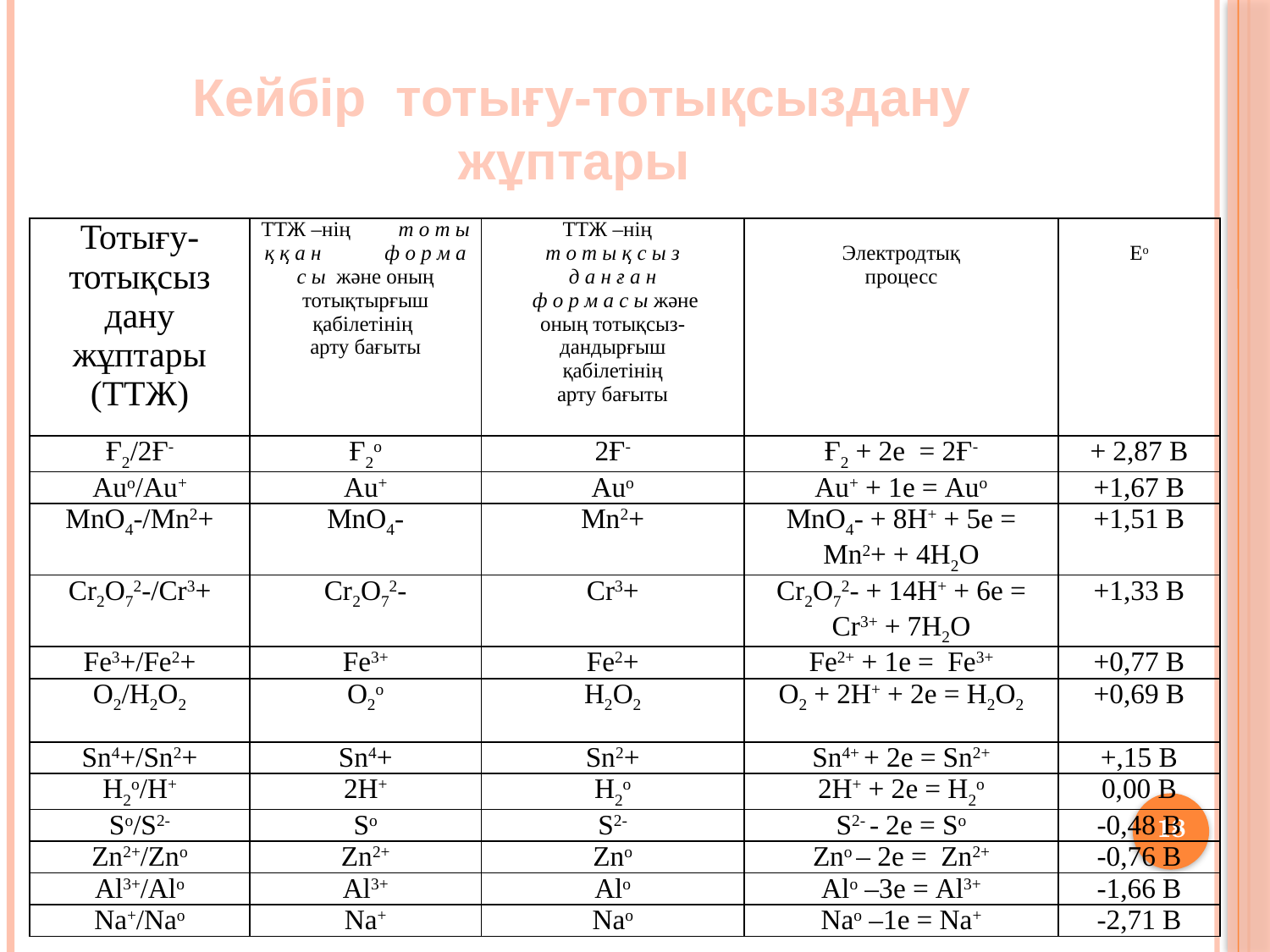

# Кейбір  тотығу-тотықсыздану жұптары
| Тотығу- тотықсыз дану жұптары (ТТЖ) | ТТЖ –нің т о т ы қ қ а н ф о р м а с ы және оның тотықтырғыш қабілетінің арту бағыты | ТТЖ –нің т о т ы қ с ы з д а н ғ а н ф о р м а с ы және оның тотықсыз- дандырғыш қабілетінің арту бағыты | Электродтық процесс | Ео |
| --- | --- | --- | --- | --- |
| Ғ2/2Ғ- | Ғ2о | 2Ғ- | Ғ2 + 2е = 2Ғ- | + 2,87 В |
| Auo/Au+ | Au+ | Auo | Au+ + 1е = Auo | +1,67 В |
| MnO4-/Mn2+ | MnO4- | Mn2+ | MnO4- + 8Н+ + 5е = Mn2+ + 4Н2О | +1,51 В |
| Cr2O72-/Cr3+ | Cr2O72- | Cr3+ | Cr2O72- + 14Н+ + 6е = Cr3+ + 7Н2О | +1,33 В |
| Fe3+/Fe2+ | Fe3+ | Fe2+ | Fe2+ + 1е = Fe3+ | +0,77 В |
| O2/H2O2 | O2о | H2O2 | O2 + 2Н+ + 2е = H2O2 | +0,69 В |
| Sn4+/Sn2+ | Sn4+ | Sn2+ | Sn4+ + 2е = Sn2+ | +,15 В |
| H2o/H+ | 2H+ | H2o | 2H+ + 2е = H2o | 0,00 В |
| So/S2- | So | S2- | S2- - 2е = So | -0,48 В |
| Zn2+/Zno | Zn2+ | Zno | Zno – 2е = Zn2+ | -0,76 В |
| Al3+/Alo | Al3+ | Alo | Alo –3е = Al3+ | -1,66 В |
| Na+/Nao | Na+ | Nao | Nao –1е = Na+ | -2,71 В |
18